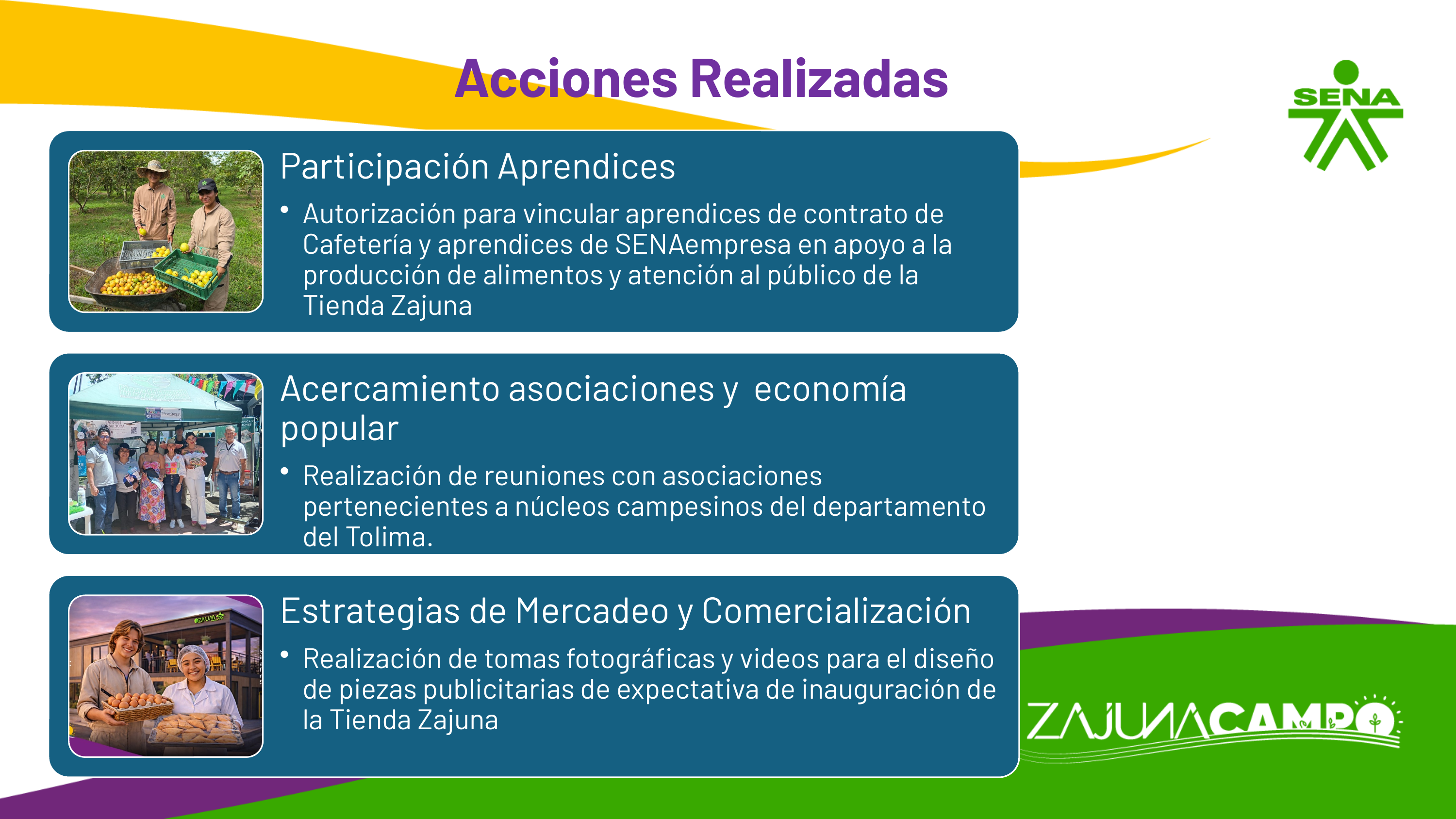

Acciones Realizadas
Participación Aprendices
Autorización para vincular aprendices de contrato de Cafetería y aprendices de SENAempresa en apoyo a la producción de alimentos y atención al público de la Tienda Zajuna
Acercamiento asociaciones y  economía popular
Realización de reuniones con asociaciones pertenecientes a núcleos campesinos del departamento del Tolima.
Estrategias de Mercadeo y Comercialización
Realización de tomas fotográficas y videos para el diseño de piezas publicitarias de expectativa de inauguración de la Tienda Zajuna